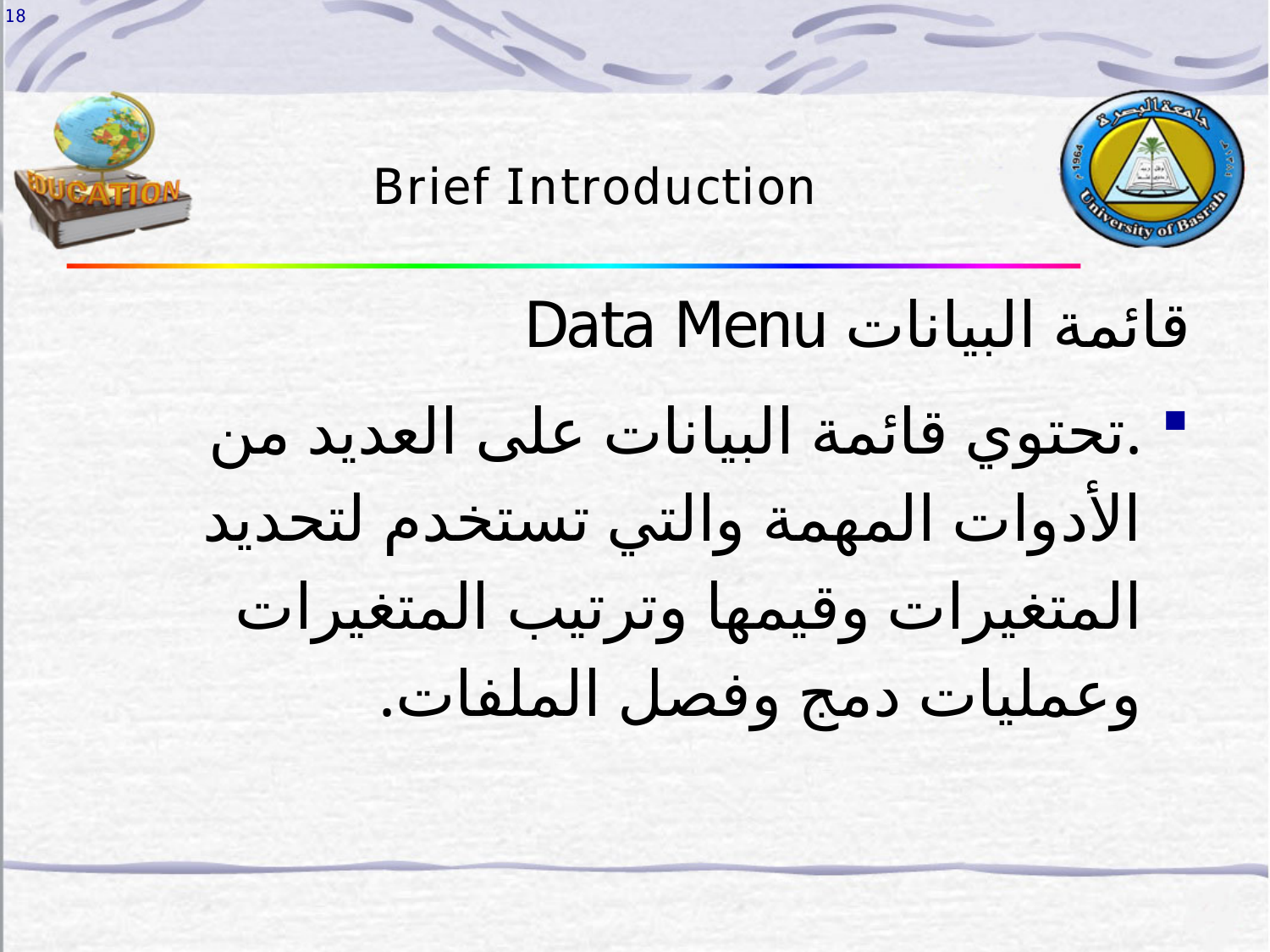

18
Brief Introduction
قائمة البيانات Data Menu
.تحتوي قائمة البيانات على العديد من الأدوات المهمة والتي تستخدم لتحديد المتغيرات وقيمها وترتيب المتغيرات وعمليات دمج وفصل الملفات.